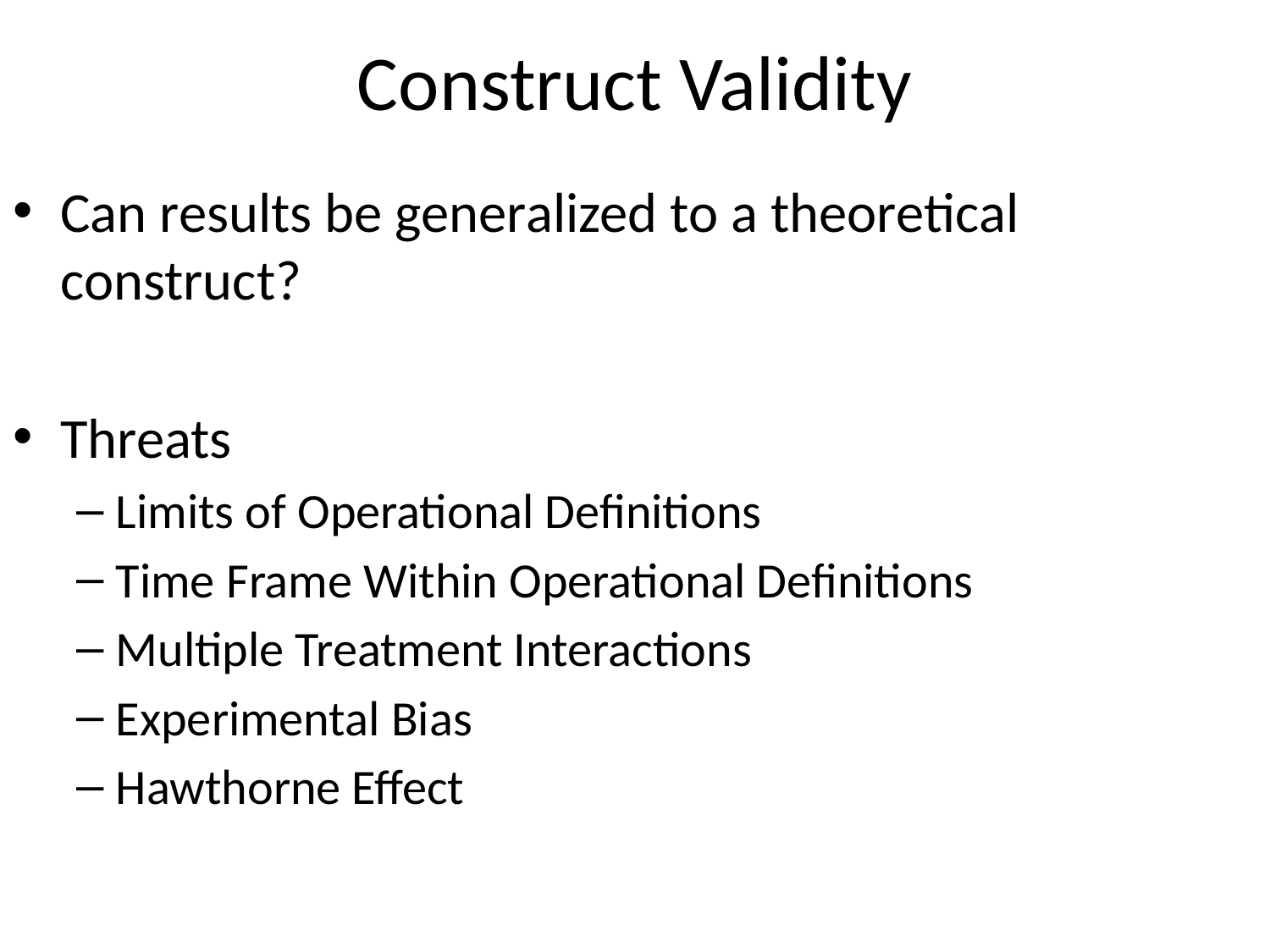

# Construct Validity
Can results be generalized to a theoretical construct?

Threats
Limits of Operational Definitions
Time Frame Within Operational Definitions
Multiple Treatment Interactions
Experimental Bias
Hawthorne Effect